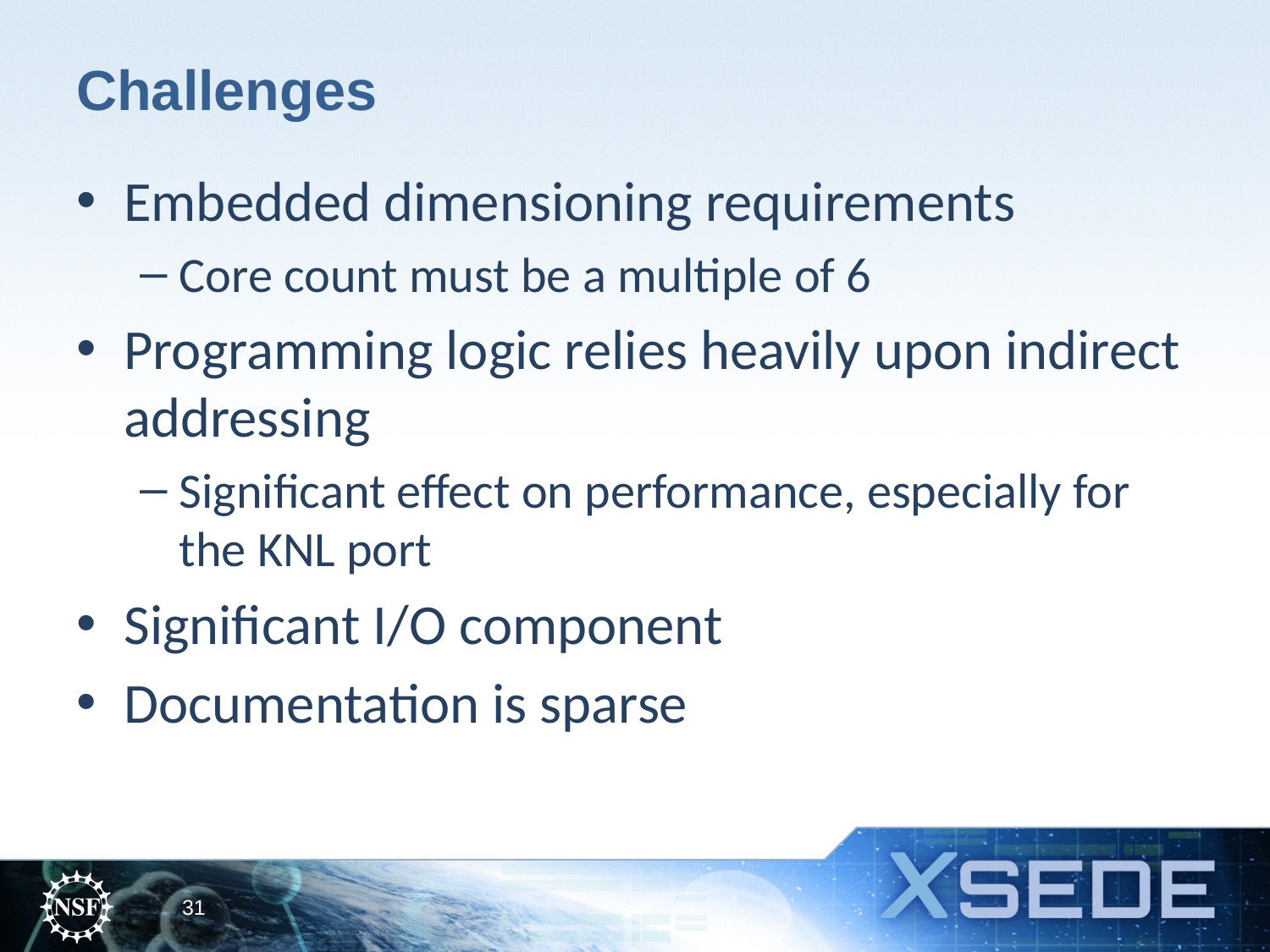

# Challenges
Embedded dimensioning requirements
Core count must be a multiple of 6
Programming logic relies heavily upon indirect addressing
Significant effect on performance, especially for the KNL port
Significant I/O component
Documentation is sparse
31